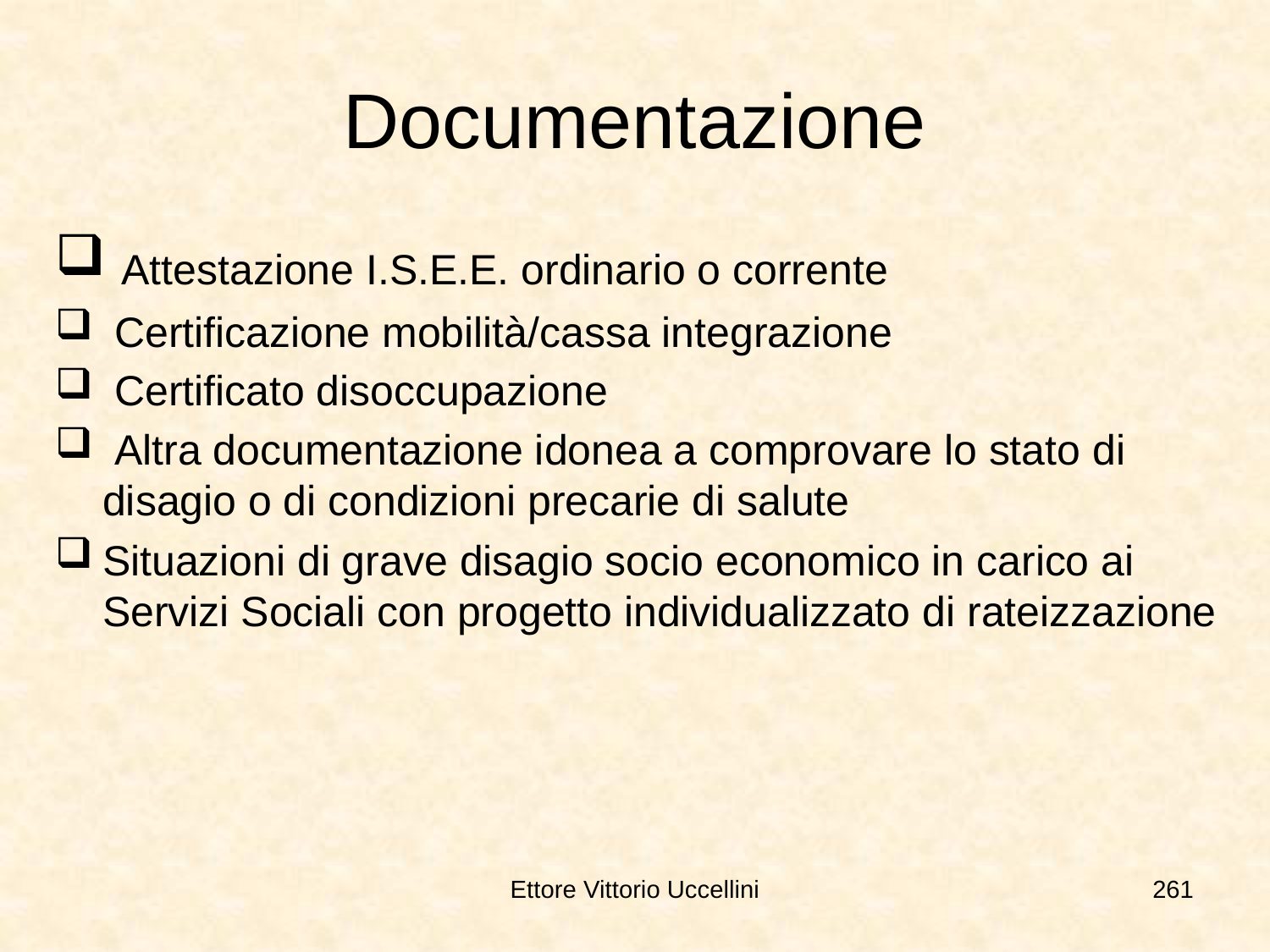

# Documentazione
 Attestazione I.S.E.E. ordinario o corrente
 Certificazione mobilità/cassa integrazione
 Certificato disoccupazione
 Altra documentazione idonea a comprovare lo stato di disagio o di condizioni precarie di salute
Situazioni di grave disagio socio economico in carico ai Servizi Sociali con progetto individualizzato di rateizzazione

Ettore Vittorio Uccellini
261